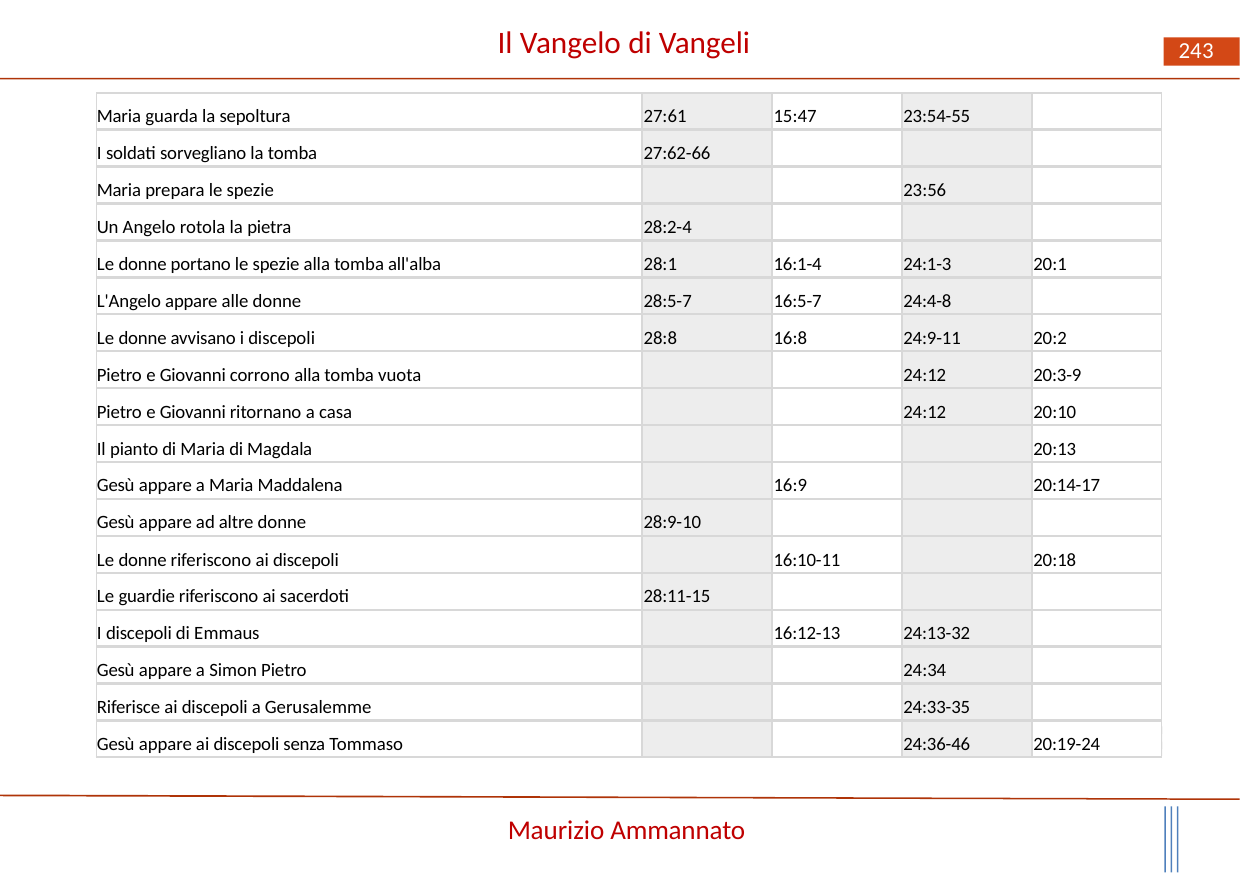

Il Vangelo di Vangeli
243

| Maria guarda la sepoltura | 27:61 | 15:47 | 23:54-55 |  |
| --- | --- | --- | --- | --- |
| I soldati sorvegliano la tomba | 27:62-66 |  |  |  |
| Maria prepara le spezie |  |  | 23:56 |  |
| Un Angelo rotola la pietra | 28:2-4 |  |  |  |
| Le donne portano le spezie alla tomba all'alba | 28:1 | 16:1-4 | 24:1-3 | 20:1 |
| L'Angelo appare alle donne | 28:5-7 | 16:5-7 | 24:4-8 |  |
| Le donne avvisano i discepoli | 28:8 | 16:8 | 24:9-11 | 20:2 |
| Pietro e Giovanni corrono alla tomba vuota |  |  | 24:12 | 20:3-9 |
| Pietro e Giovanni ritornano a casa |  |  | 24:12 | 20:10 |
| Il pianto di Maria di Magdala |  |  |  | 20:13 |
| Gesù appare a Maria Maddalena |  | 16:9 |  | 20:14-17 |
| Gesù appare ad altre donne | 28:9-10 |  |  |  |
| Le donne riferiscono ai discepoli |  | 16:10-11 |  | 20:18 |
| Le guardie riferiscono ai sacerdoti | 28:11-15 |  |  |  |
| I discepoli di Emmaus |  | 16:12-13 | 24:13-32 |  |
| Gesù appare a Simon Pietro |  |  | 24:34 |  |
| Riferisce ai discepoli a Gerusalemme |  |  | 24:33-35 |  |
| Gesù appare ai discepoli senza Tommaso |  |  | 24:36-46 | 20:19-24 |

Maurizio Ammannato